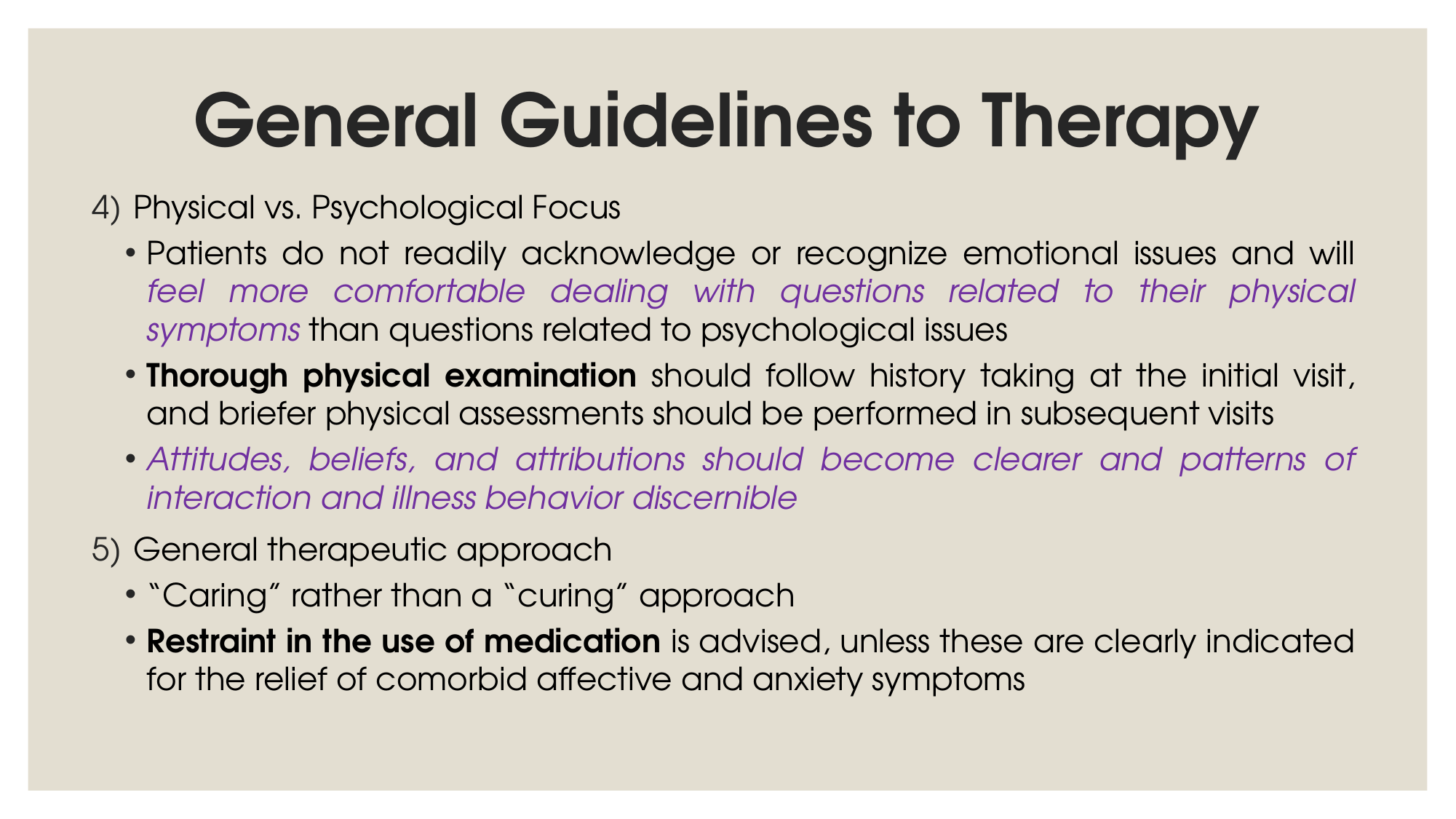

# General Guidelines to Therapy
Physical vs. Psychological Focus
Patients do not readily acknowledge or recognize emotional issues and will feel more comfortable dealing with questions related to their physical symptoms than questions related to psychological issues
Thorough physical examination should follow history taking at the initial visit, and briefer physical assessments should be performed in subsequent visits
Attitudes, beliefs, and attributions should become clearer and patterns of interaction and illness behavior discernible
General therapeutic approach
“Caring” rather than a “curing” approach
Restraint in the use of medication is advised, unless these are clearly indicated for the relief of comorbid affective and anxiety symptoms